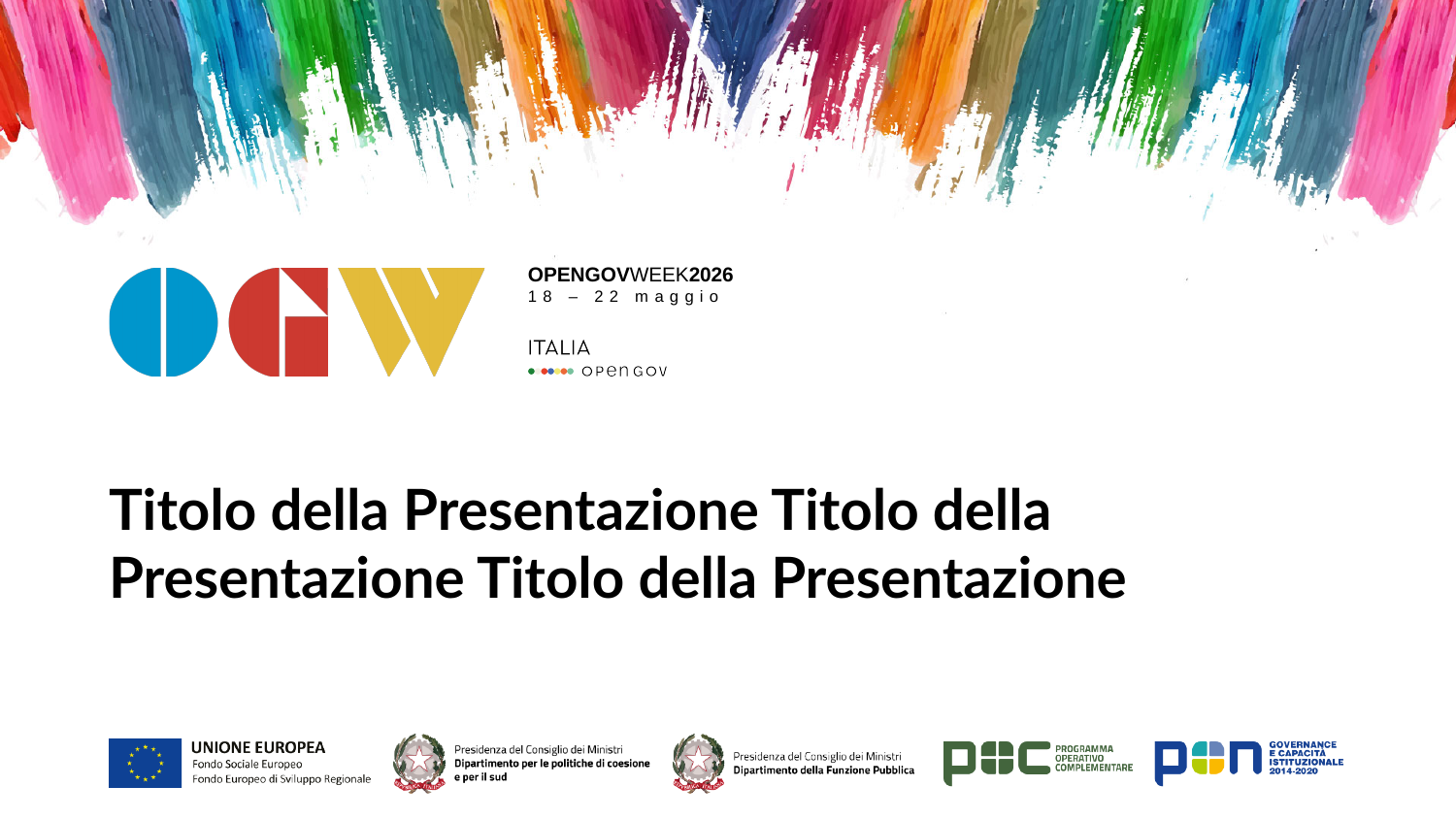

Titolo della Presentazione Titolo della Presentazione Titolo della Presentazione